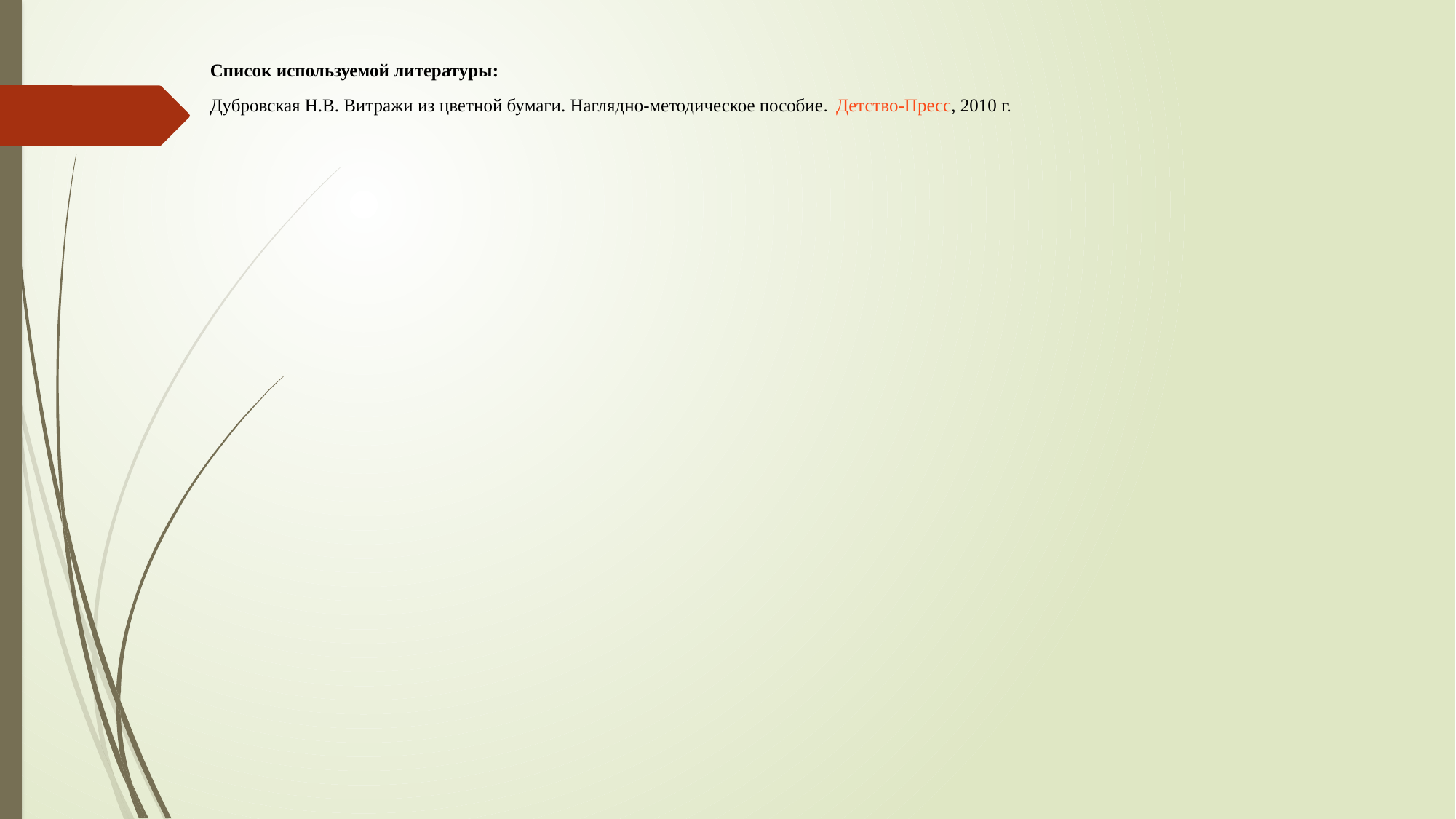

Список используемой литературы:
Дубровская Н.В. Витражи из цветной бумаги. Наглядно-методическое пособие.  Детство-Пресс, 2010 г.